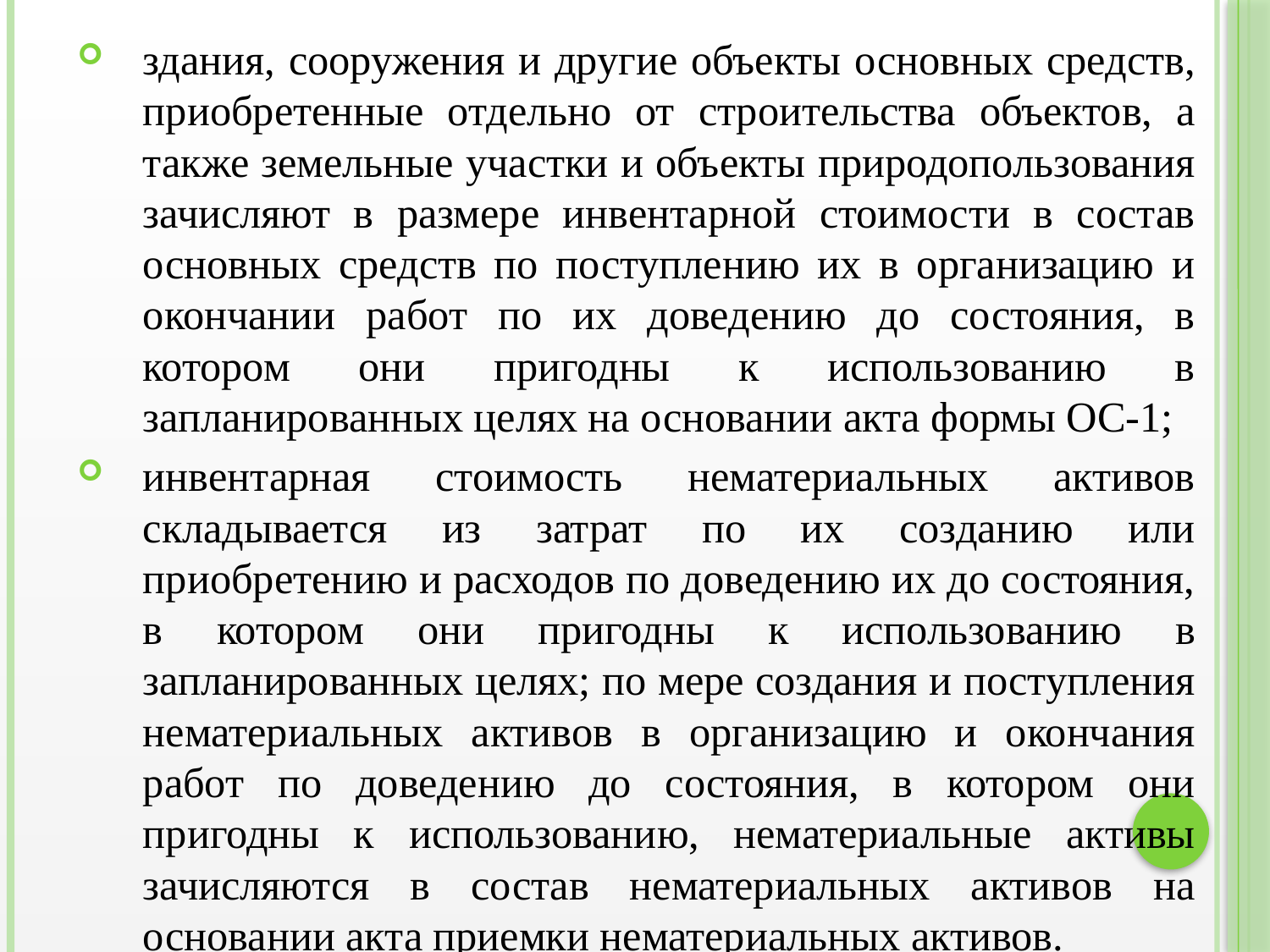

здания, сооружения и другие объекты основных средств, приобретенные отдельно от строительства объектов, а также земельные участки и объекты природопользования зачисляют в размере инвентарной стоимости в состав основных средств по поступлению их в организацию и окончании работ по их доведению до состояния, в котором они пригодны к использованию в запланированных целях на основании акта формы ОС-1;
инвентарная стоимость нематериальных активов складывается из затрат по их созданию или приобретению и расходов по доведению их до состояния, в котором они пригодны к использованию в запланированных целях; по мере создания и поступления нематериальных активов в организацию и окончания работ по доведению до состояния, в котором они пригодны к использованию, нематериальные активы зачисляются в состав нематериальных активов на основании акта приемки нематериальных активов.